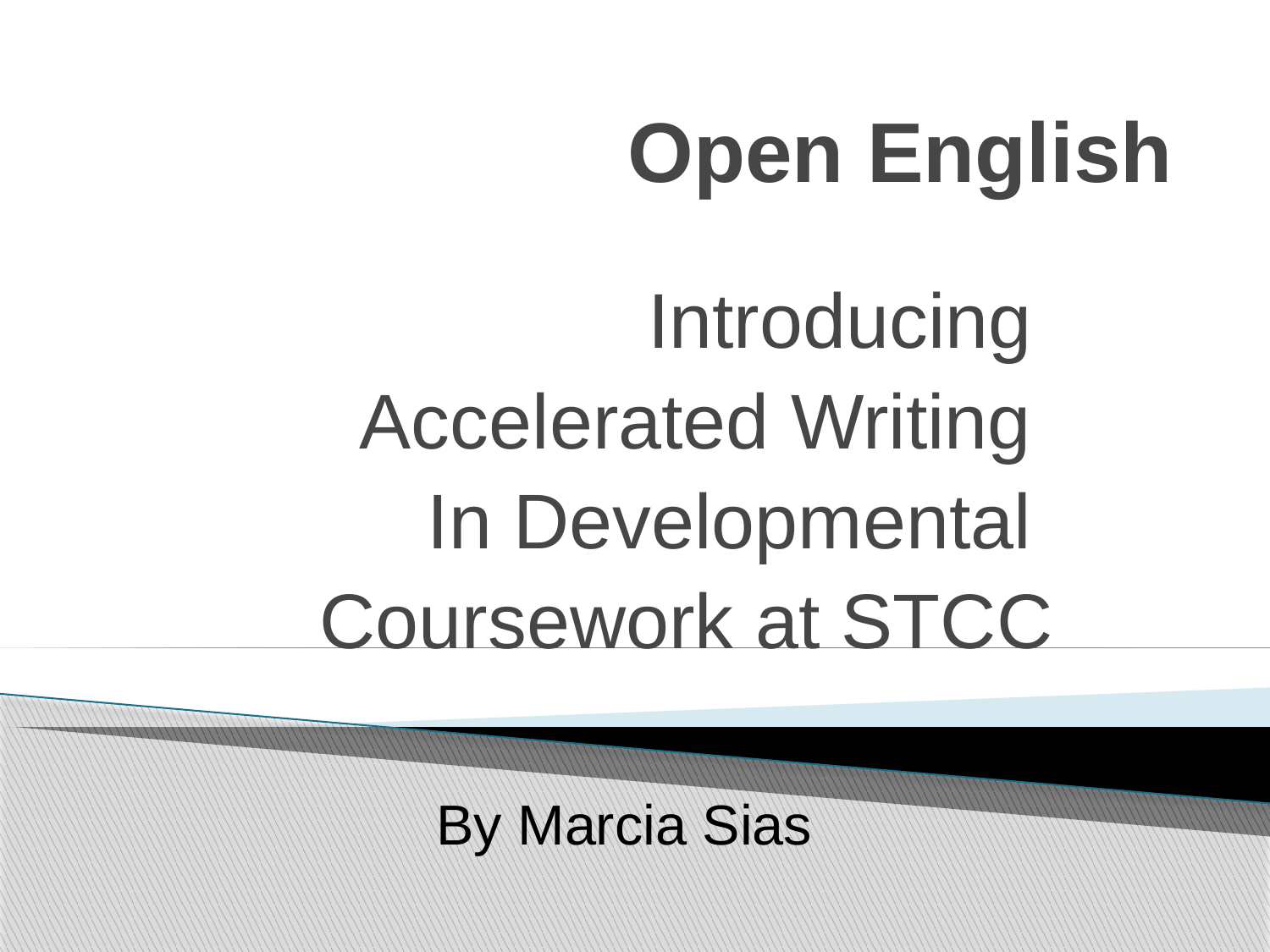

# Open English
Introducing
Accelerated Writing
In Developmental
Coursework at STCC

By Marcia Sias